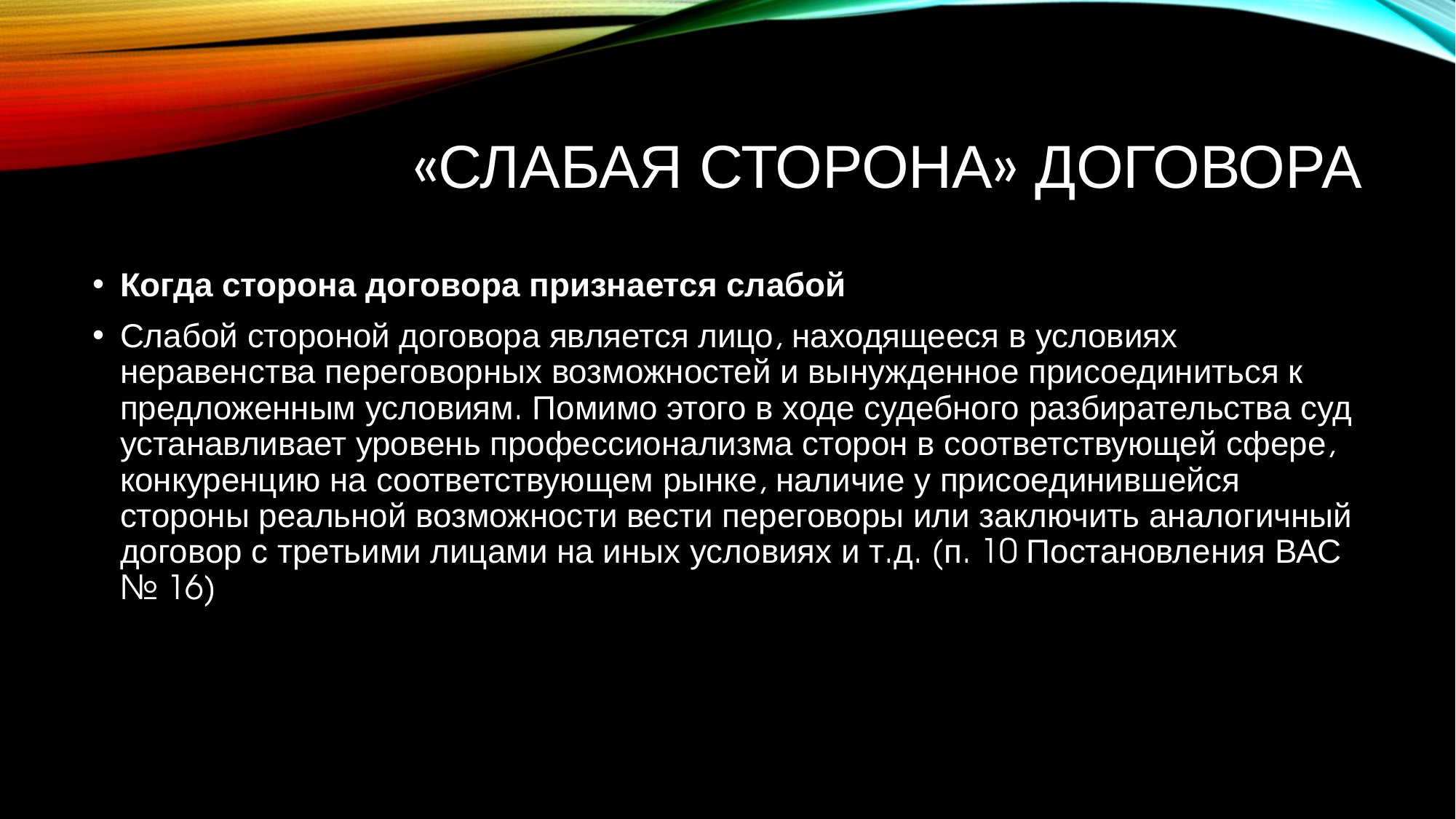

# «Слабая сторона» договора
Когда сторона договора признается слабой
Слабой стороной договора является лицо, находящееся в условиях неравенства переговорных возможностей и вынужденное присоединиться к предложенным условиям. Помимо этого в ходе судебного разбирательства суд устанавливает уровень профессионализма сторон в соответствующей сфере, конкуренцию на соответствующем рынке, наличие у присоединившейся стороны реальной возможности вести переговоры или заключить аналогичный договор с третьими лицами на иных условиях и т.д. (п. 10 Постановления ВАС № 16)